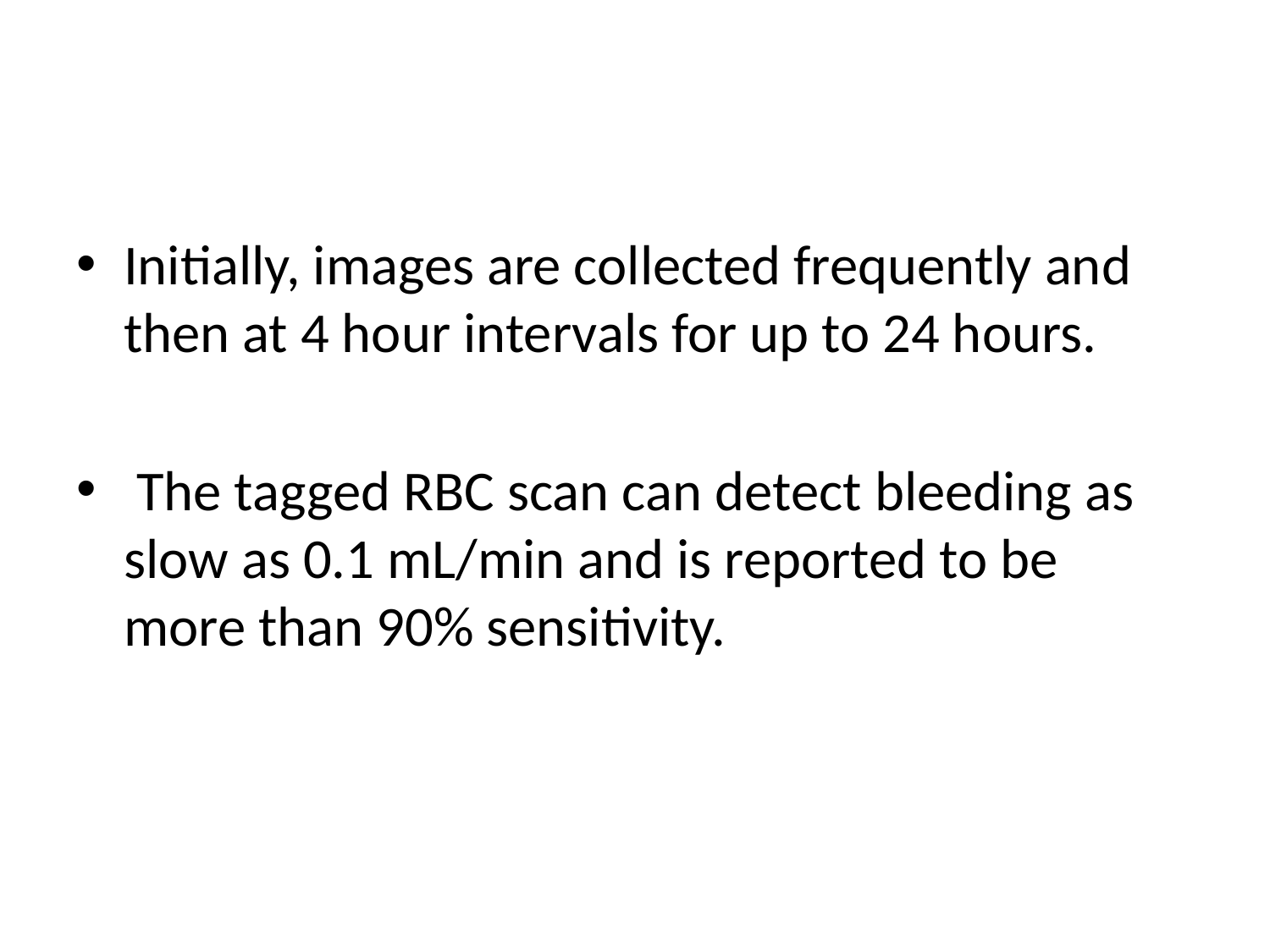

#
Initially, images are collected frequently and then at 4 hour intervals for up to 24 hours.

 The tagged RBC scan can detect bleeding as slow as 0.1 mL/min and is reported to be more than 90% sensitivity.